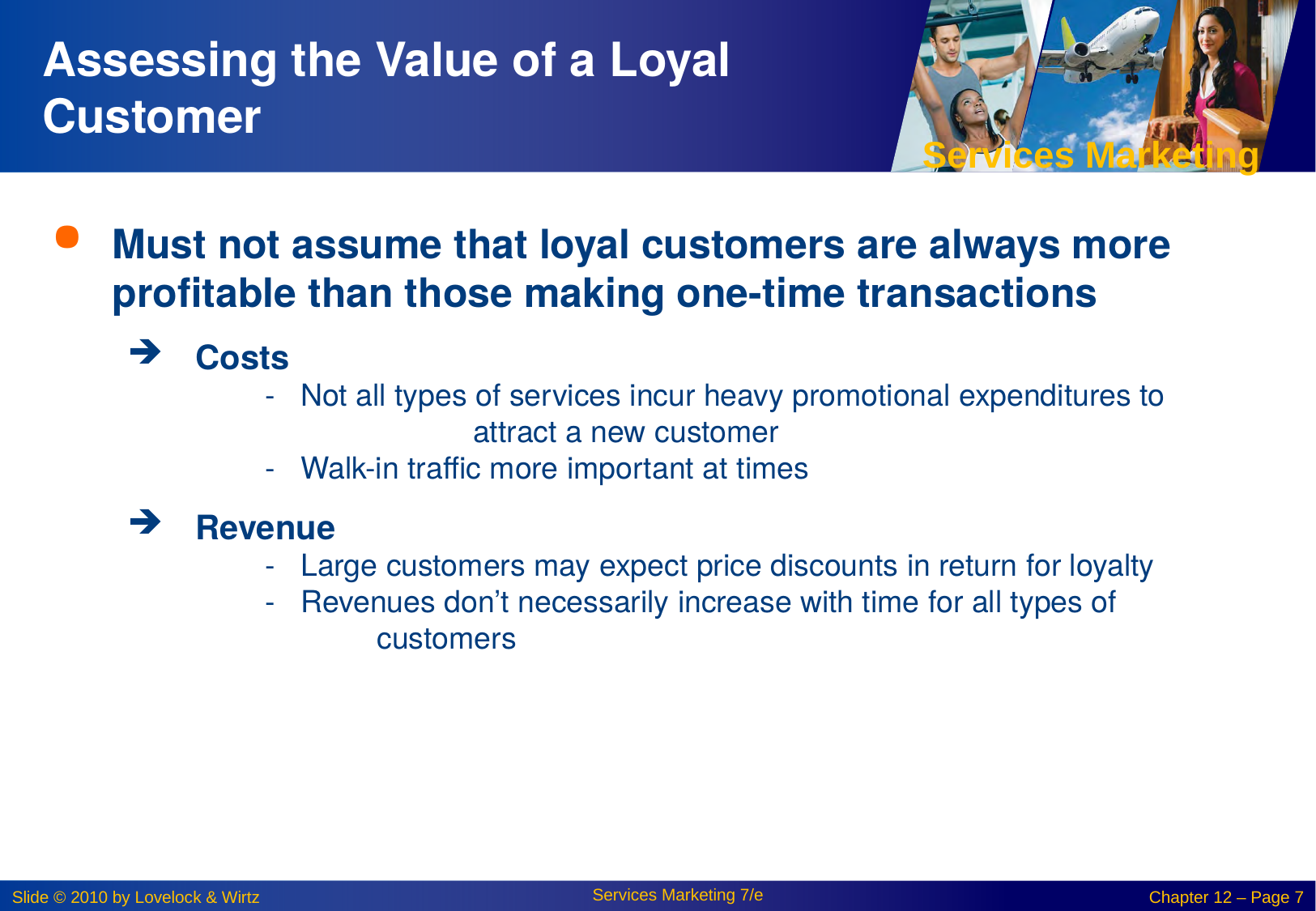

# Assessing the Value of a Loyal Customer
Must not assume that loyal customers are always more profitable than those making one-time transactions
Costs
-   Not all types of services incur heavy promotional expenditures to  	     		  attract a new customer
-   Walk-in traffic more important at times
Revenue
-   Large customers may expect price discounts in return for loyalty
-   Revenues don’t necessarily increase with time for all types of  		     customers